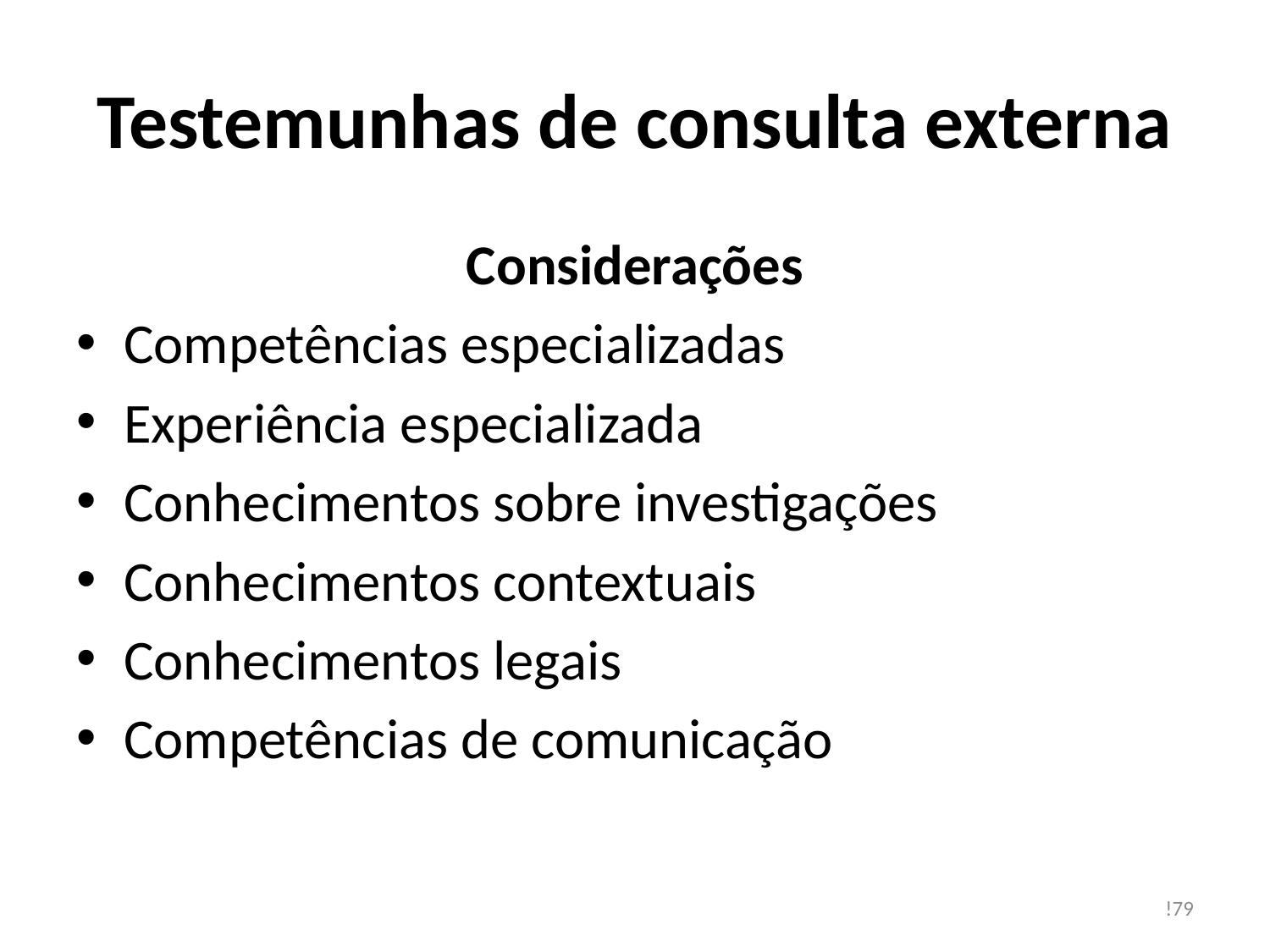

# Testemunhas de consulta externa
Considerações
Competências especializadas
Experiência especializada
Conhecimentos sobre investigações
Conhecimentos contextuais
Conhecimentos legais
Competências de comunicação
!79